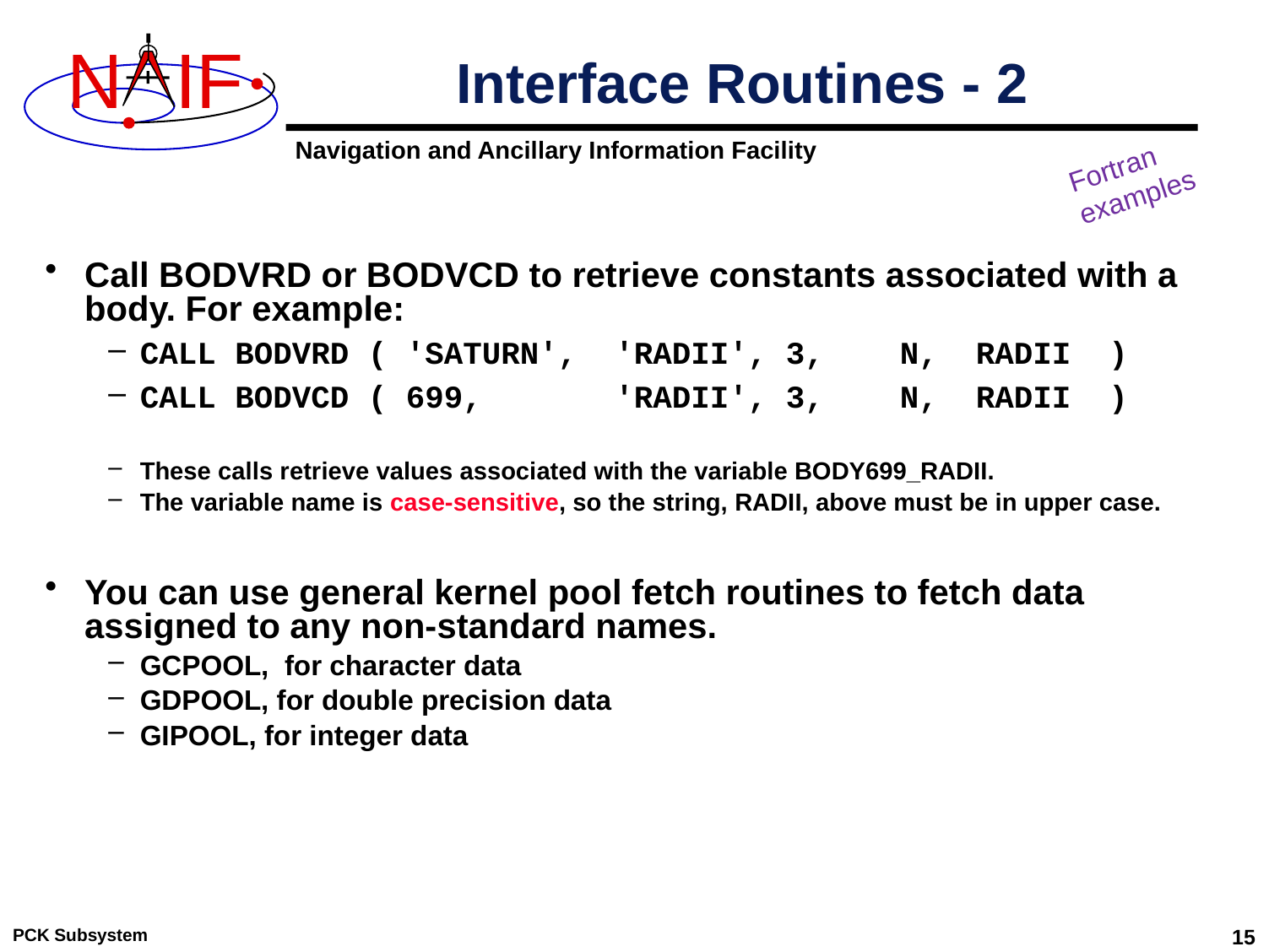

# Interface Routines - 2
Fortran
examples
Call BODVRD or BODVCD to retrieve constants associated with a body. For example:
CALL BODVRD ( 'SATURN',  'RADII', 3,    N,  RADII  )
CALL BODVCD ( 699,       'RADII', 3,    N,  RADII  )

These calls retrieve values associated with the variable BODY699_RADII.
The variable name is case-sensitive, so the string, RADII, above must be in upper case.

You can use general kernel pool fetch routines to fetch data assigned to any non-standard names.
GCPOOL,  for character data
GDPOOL, for double precision data
GIPOOL, for integer data

PCK Subsystem
15